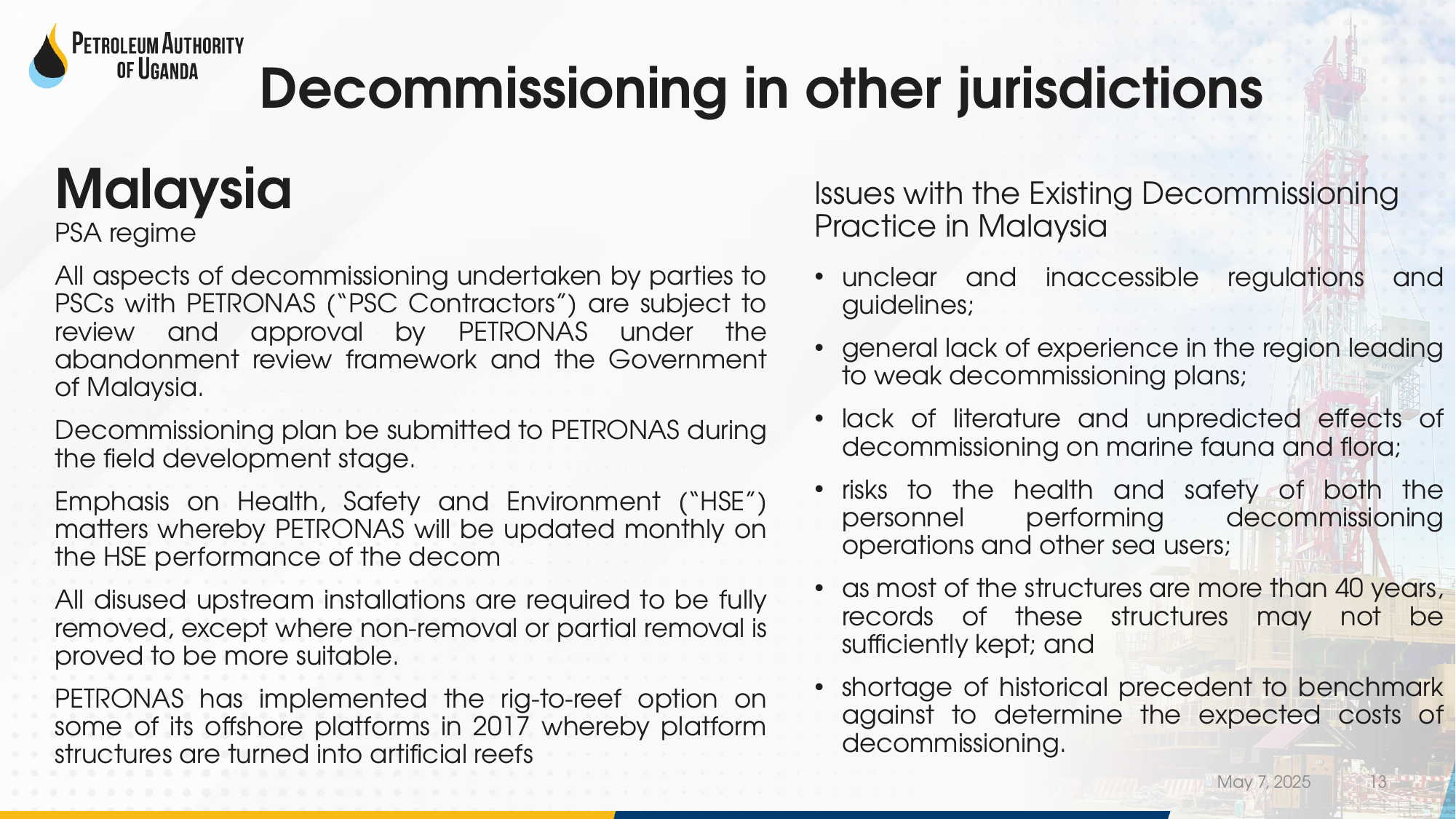

Decommissioning in other jurisdictions
Malaysia
Issues with the Existing Decommissioning Practice in Malaysia
PSA regime
All aspects of decommissioning undertaken by parties to PSCs with PETRONAS (“PSC Contractors”) are subject to review and approval by PETRONAS under the abandonment review framework and the Government of Malaysia.
Decommissioning plan be submitted to PETRONAS during the field development stage.
Emphasis on Health, Safety and Environment (“HSE”) matters whereby PETRONAS will be updated monthly on the HSE performance of the decom
All disused upstream installations are required to be fully removed, except where non-removal or partial removal is proved to be more suitable.
PETRONAS has implemented the rig-to-reef option on some of its offshore platforms in 2017 whereby platform structures are turned into artificial reefs
unclear and inaccessible regulations and guidelines;
general lack of experience in the region leading to weak decommissioning plans;
lack of literature and unpredicted effects of decommissioning on marine fauna and flora;
risks to the health and safety of both the personnel performing decommissioning operations and other sea users;
as most of the structures are more than 40 years, records of these structures may not be sufficiently kept; and
shortage of historical precedent to benchmark against to determine the expected costs of decommissioning.
May 7, 2025
13